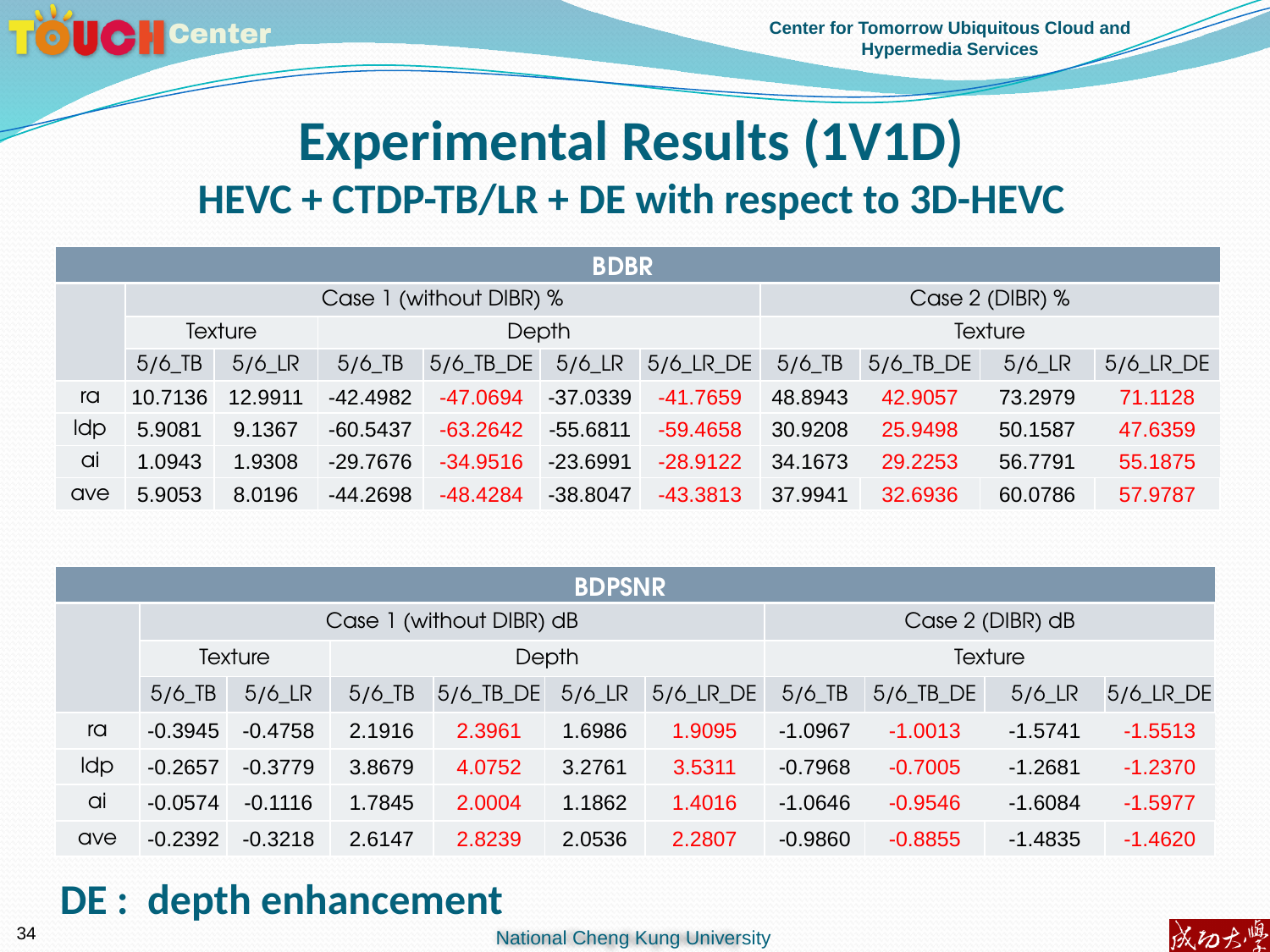

# Experimental Results (1V1D) HEVC + CTDP-TB/LR + DE with respect to 3D-HEVC
| BDBR |  |  |  |  |  |  |  |  |  |  |
| --- | --- | --- | --- | --- | --- | --- | --- | --- | --- | --- |
|  | Case 1 (without DIBR) % |  |  |  |  |  | Case 2 (DIBR) % |  |  |  |
|  | Texture |  | Depth |  |  |  | Texture |  |  |  |
|  | 5/6\_TB | 5/6\_LR | 5/6\_TB | 5/6\_TB\_DE | 5/6\_LR | 5/6\_LR\_DE | 5/6\_TB | 5/6\_TB\_DE | 5/6\_LR | 5/6\_LR\_DE |
| ra | 10.7136 | 12.9911 | -42.4982 | -47.0694 | -37.0339 | -41.7659 | 48.8943 | 42.9057 | 73.2979 | 71.1128 |
| ldp | 5.9081 | 9.1367 | -60.5437 | -63.2642 | -55.6811 | -59.4658 | 30.9208 | 25.9498 | 50.1587 | 47.6359 |
| ai | 1.0943 | 1.9308 | -29.7676 | -34.9516 | -23.6991 | -28.9122 | 34.1673 | 29.2253 | 56.7791 | 55.1875 |
| ave | 5.9053 | 8.0196 | -44.2698 | -48.4284 | -38.8047 | -43.3813 | 37.9941 | 32.6936 | 60.0786 | 57.9787 |
| BDPSNR |  |  |  |  |  |  |  |  |  |  |
| --- | --- | --- | --- | --- | --- | --- | --- | --- | --- | --- |
|  | Case 1 (without DIBR) dB |  |  |  |  |  | Case 2 (DIBR) dB |  |  |  |
|  | Texture |  | Depth |  |  |  | Texture |  |  |  |
|  | 5/6\_TB | 5/6\_LR | 5/6\_TB | 5/6\_TB\_DE | 5/6\_LR | 5/6\_LR\_DE | 5/6\_TB | 5/6\_TB\_DE | 5/6\_LR | 5/6\_LR\_DE |
| ra | -0.3945 | -0.4758 | 2.1916 | 2.3961 | 1.6986 | 1.9095 | -1.0967 | -1.0013 | -1.5741 | -1.5513 |
| ldp | -0.2657 | -0.3779 | 3.8679 | 4.0752 | 3.2761 | 3.5311 | -0.7968 | -0.7005 | -1.2681 | -1.2370 |
| ai | -0.0574 | -0.1116 | 1.7845 | 2.0004 | 1.1862 | 1.4016 | -1.0646 | -0.9546 | -1.6084 | -1.5977 |
| ave | -0.2392 | -0.3218 | 2.6147 | 2.8239 | 2.0536 | 2.2807 | -0.9860 | -0.8855 | -1.4835 | -1.4620 |
DE :  depth enhancement